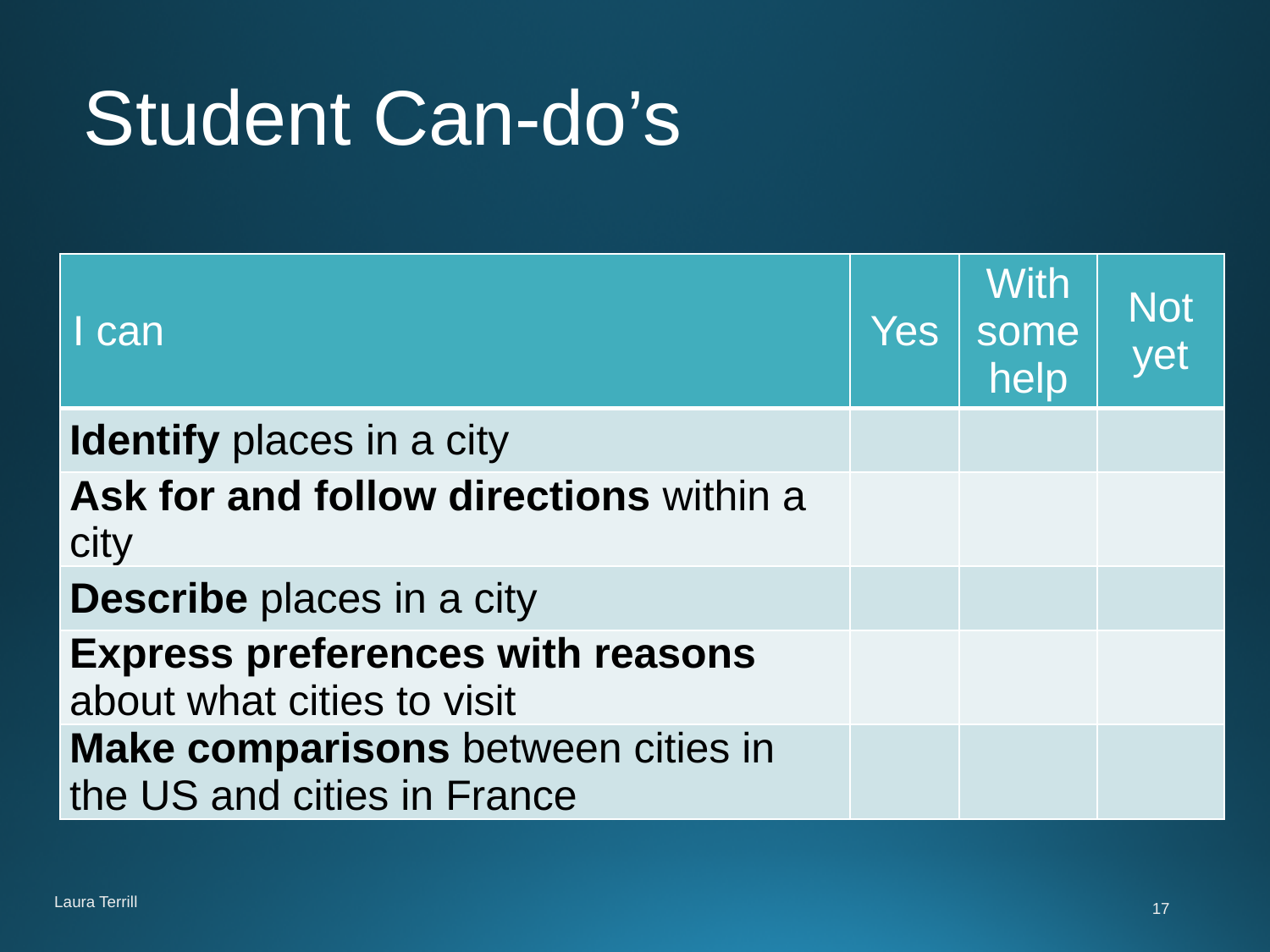

# Student Can-do’s
| I can | Yes | With some help | Not yet |
| --- | --- | --- | --- |
| Identify places in a city |  |  |  |
| Ask for and follow directions within a city |  |  |  |
| Describe places in a city |  |  |  |
| Express preferences with reasons about what cities to visit |  |  |  |
| Make comparisons between cities in the US and cities in France |  |  |  |
Laura Terrill
17